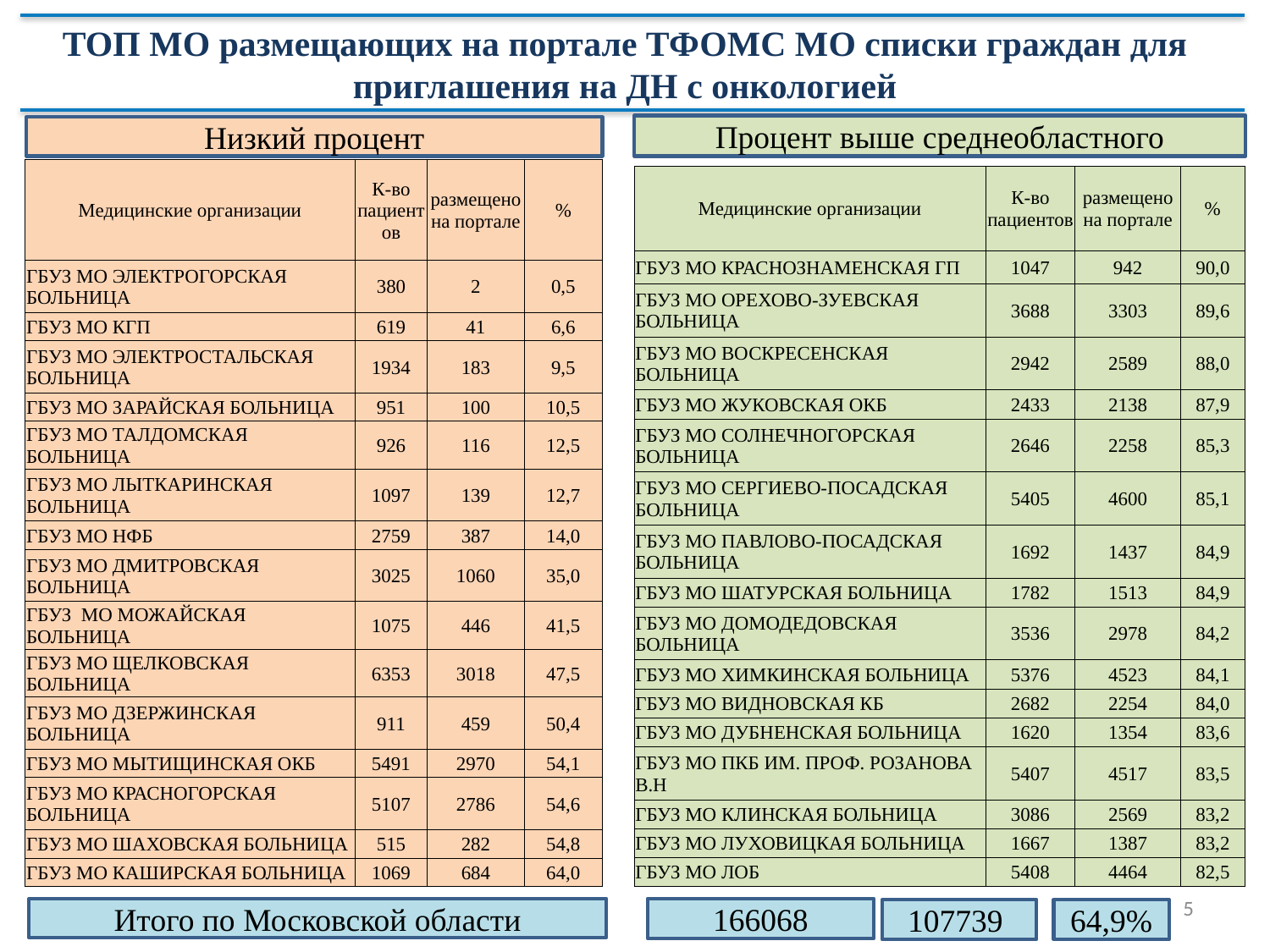

ТОП МО размещающих на портале ТФОМС МО списки граждан для приглашения на ДН с онкологией
Процент выше среднеобластного
Низкий процент
| Медицинские организации | К-во пациентов | размещено на портале | % |
| --- | --- | --- | --- |
| ГБУЗ МО ЭЛЕКТРОГОРСКАЯ БОЛЬНИЦА | 380 | 2 | 0,5 |
| ГБУЗ МО КГП | 619 | 41 | 6,6 |
| ГБУЗ МО ЭЛЕКТРОСТАЛЬСКАЯ БОЛЬНИЦА | 1934 | 183 | 9,5 |
| ГБУЗ МО ЗАРАЙСКАЯ БОЛЬНИЦА | 951 | 100 | 10,5 |
| ГБУЗ МО ТАЛДОМСКАЯ БОЛЬНИЦА | 926 | 116 | 12,5 |
| ГБУЗ МО ЛЫТКАРИНСКАЯ БОЛЬНИЦА | 1097 | 139 | 12,7 |
| ГБУЗ МО НФБ | 2759 | 387 | 14,0 |
| ГБУЗ МО ДМИТРОВСКАЯ БОЛЬНИЦА | 3025 | 1060 | 35,0 |
| ГБУЗ МО МОЖАЙСКАЯ БОЛЬНИЦА | 1075 | 446 | 41,5 |
| ГБУЗ МО ЩЕЛКОВСКАЯ БОЛЬНИЦА | 6353 | 3018 | 47,5 |
| ГБУЗ МО ДЗЕРЖИНСКАЯ БОЛЬНИЦА | 911 | 459 | 50,4 |
| ГБУЗ МО МЫТИЩИНСКАЯ ОКБ | 5491 | 2970 | 54,1 |
| ГБУЗ МО КРАСНОГОРСКАЯ БОЛЬНИЦА | 5107 | 2786 | 54,6 |
| ГБУЗ МО ШАХОВСКАЯ БОЛЬНИЦА | 515 | 282 | 54,8 |
| ГБУЗ МО КАШИРСКАЯ БОЛЬНИЦА | 1069 | 684 | 64,0 |
| Медицинские организации | К-во пациентов | размещено на портале | % |
| --- | --- | --- | --- |
| ГБУЗ МО КРАСНОЗНАМЕНСКАЯ ГП | 1047 | 942 | 90,0 |
| ГБУЗ МО ОРЕХОВО-ЗУЕВСКАЯ БОЛЬНИЦА | 3688 | 3303 | 89,6 |
| ГБУЗ МО ВОСКРЕСЕНСКАЯ БОЛЬНИЦА | 2942 | 2589 | 88,0 |
| ГБУЗ МО ЖУКОВСКАЯ ОКБ | 2433 | 2138 | 87,9 |
| ГБУЗ МО СОЛНЕЧНОГОРСКАЯ БОЛЬНИЦА | 2646 | 2258 | 85,3 |
| ГБУЗ МО СЕРГИЕВО-ПОСАДСКАЯ БОЛЬНИЦА | 5405 | 4600 | 85,1 |
| ГБУЗ МО ПАВЛОВО-ПОСАДСКАЯ БОЛЬНИЦА | 1692 | 1437 | 84,9 |
| ГБУЗ МО ШАТУРСКАЯ БОЛЬНИЦА | 1782 | 1513 | 84,9 |
| ГБУЗ МО ДОМОДЕДОВСКАЯ БОЛЬНИЦА | 3536 | 2978 | 84,2 |
| ГБУЗ МО ХИМКИНСКАЯ БОЛЬНИЦА | 5376 | 4523 | 84,1 |
| ГБУЗ МО ВИДНОВСКАЯ КБ | 2682 | 2254 | 84,0 |
| ГБУЗ МО ДУБНЕНСКАЯ БОЛЬНИЦА | 1620 | 1354 | 83,6 |
| ГБУЗ МО ПКБ ИМ. ПРОФ. РОЗАНОВА В.Н | 5407 | 4517 | 83,5 |
| ГБУЗ МО КЛИНСКАЯ БОЛЬНИЦА | 3086 | 2569 | 83,2 |
| ГБУЗ МО ЛУХОВИЦКАЯ БОЛЬНИЦА | 1667 | 1387 | 83,2 |
| ГБУЗ МО ЛОБ | 5408 | 4464 | 82,5 |
5
Итого по Московской области
166068
107739
64,9%